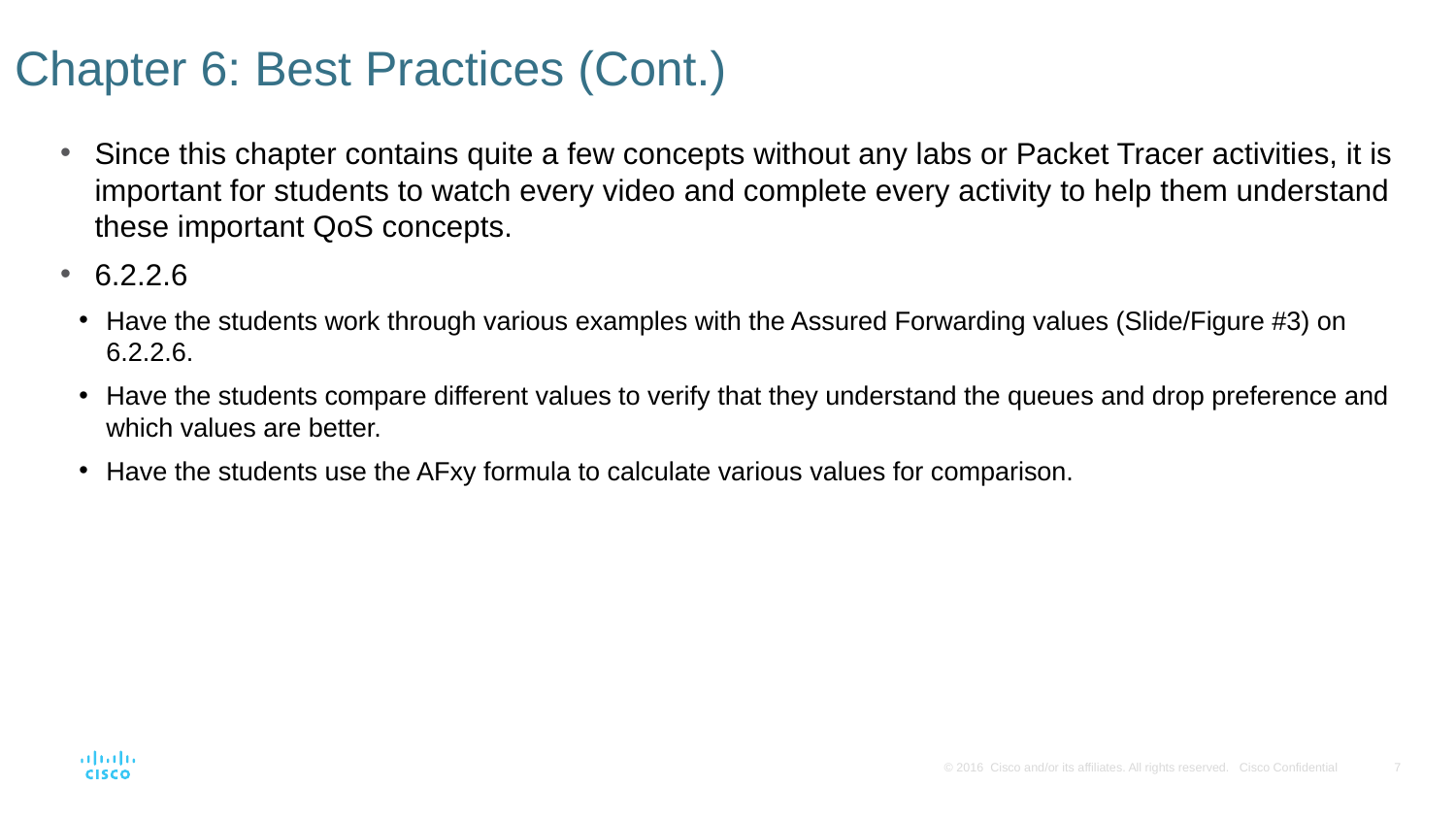

# Chapter 6: Best Practices (Cont.)
Since this chapter contains quite a few concepts without any labs or Packet Tracer activities, it is important for students to watch every video and complete every activity to help them understand these important QoS concepts.
6.2.2.6
Have the students work through various examples with the Assured Forwarding values (Slide/Figure #3) on 6.2.2.6.
Have the students compare different values to verify that they understand the queues and drop preference and which values are better.
Have the students use the AFxy formula to calculate various values for comparison.